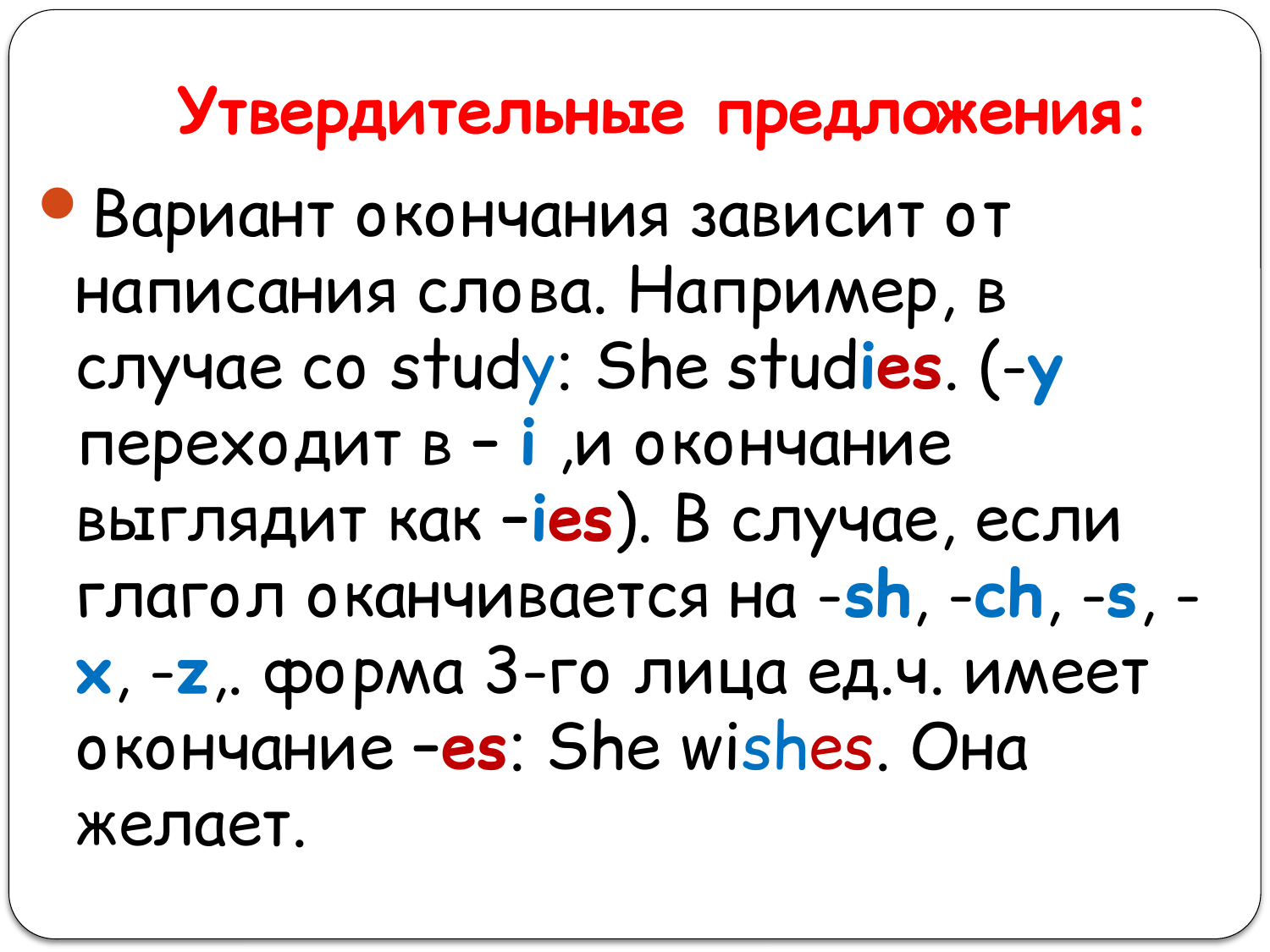

# Утвердительные предложения:
Вариант окончания зависит от написания слова. Например, в случае со study: She studies. (-y переходит в – i ,и окончание выглядит как –ies). В случае, если глагол оканчивается на -sh, -ch, -s, -x, -z,. форма 3-го лица ед.ч. имеет окончание –es: She wishes. Она желает.